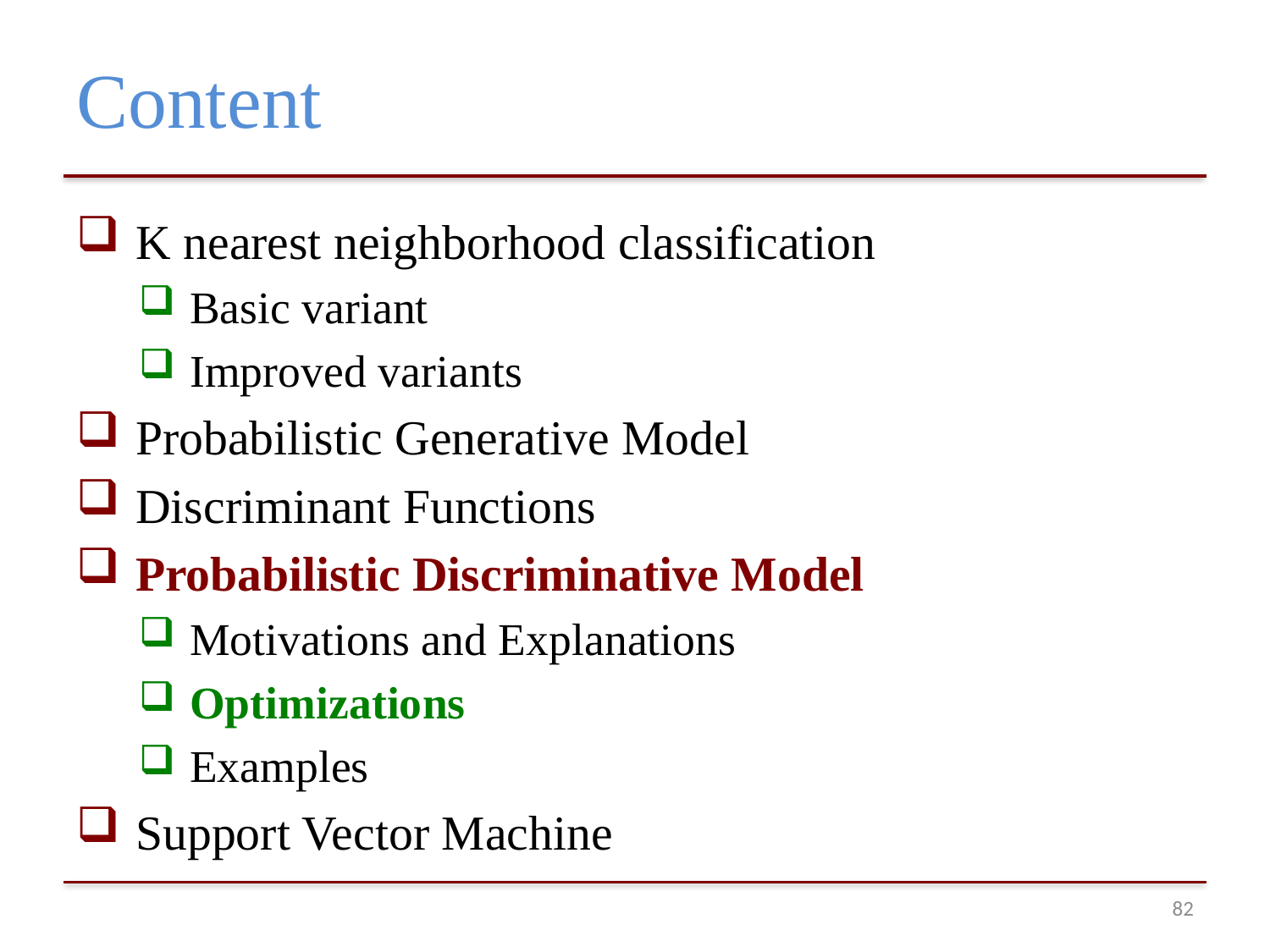

# Content
 K nearest neighborhood classification
 Basic variant
 Improved variants
 Probabilistic Generative Model
 Discriminant Functions
 Probabilistic Discriminative Model
 Motivations and Explanations
 Optimizations
 Examples
 Support Vector Machine
82